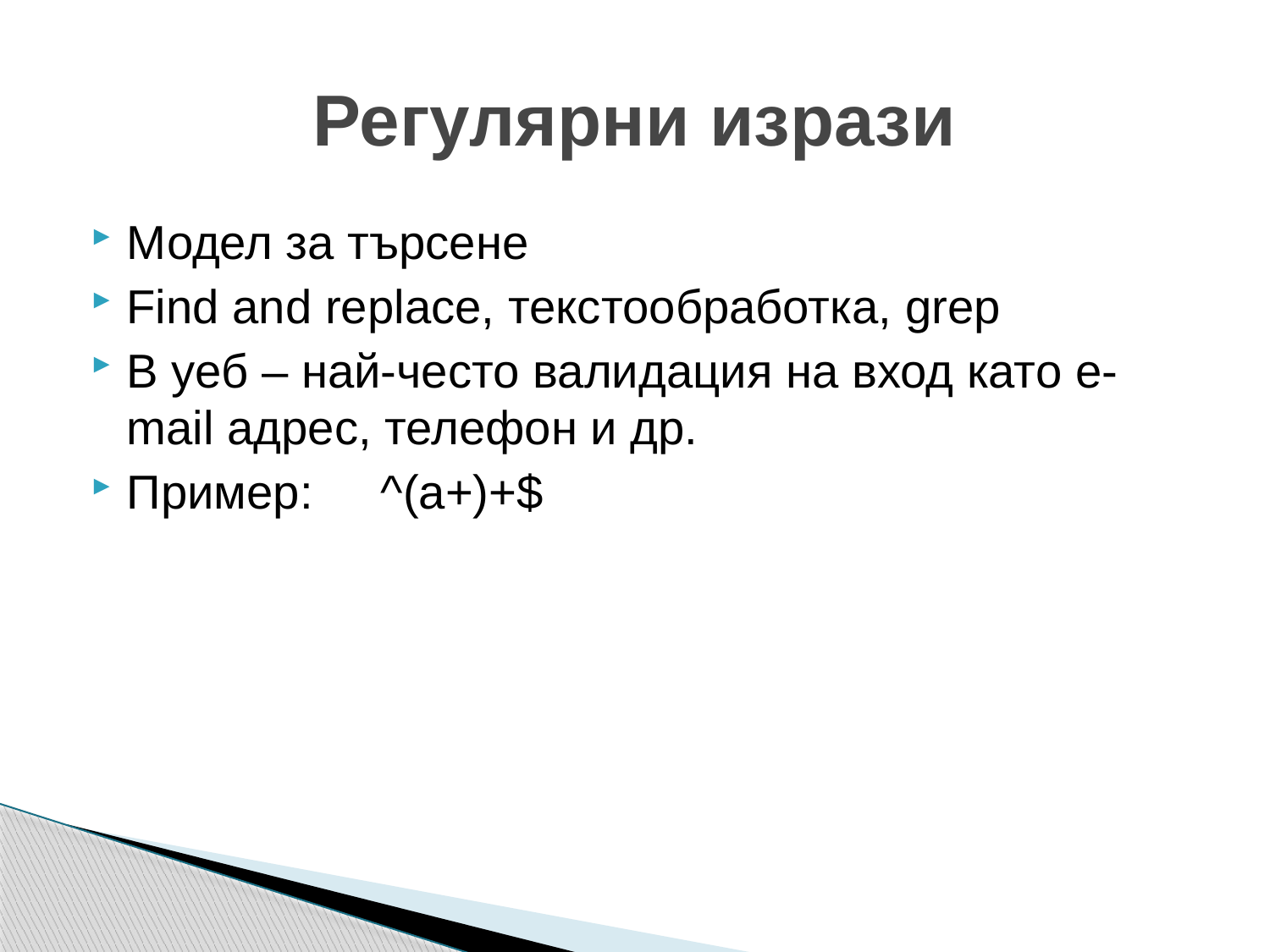

# Регулярни изрази
Модел за търсене
Find and replace, текстообработка, grep
В уеб – най-често валидация на вход като e-mail адрес, телефон и др.
Пример: 	^(a+)+$